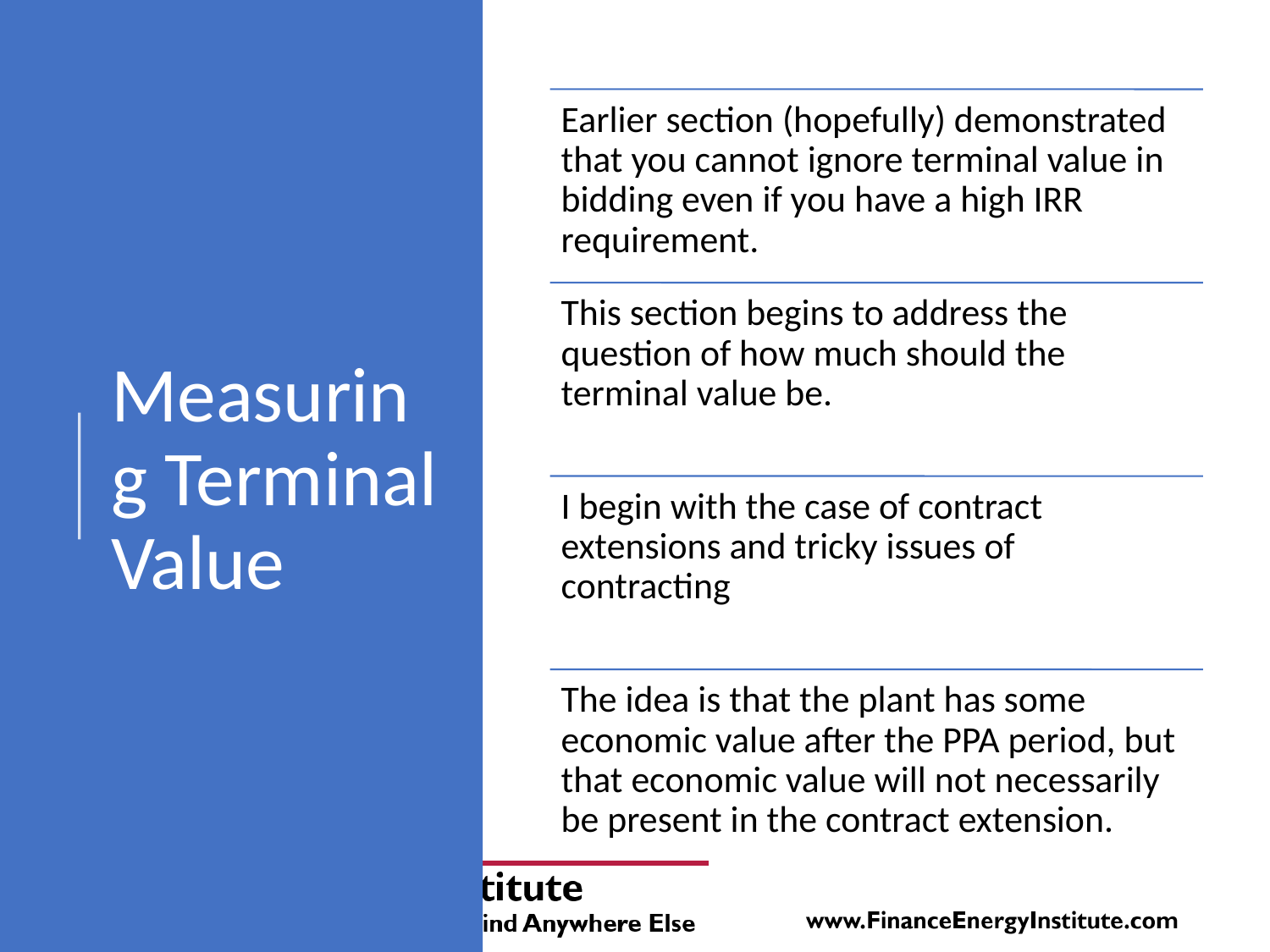

Earlier section (hopefully) demonstrated that you cannot ignore terminal value in bidding even if you have a high IRR requirement.
This section begins to address the question of how much should the terminal value be.
I begin with the case of contract extensions and tricky issues of contracting
The idea is that the plant has some economic value after the PPA period, but that economic value will not necessarily be present in the contract extension.
# Measuring Terminal Value